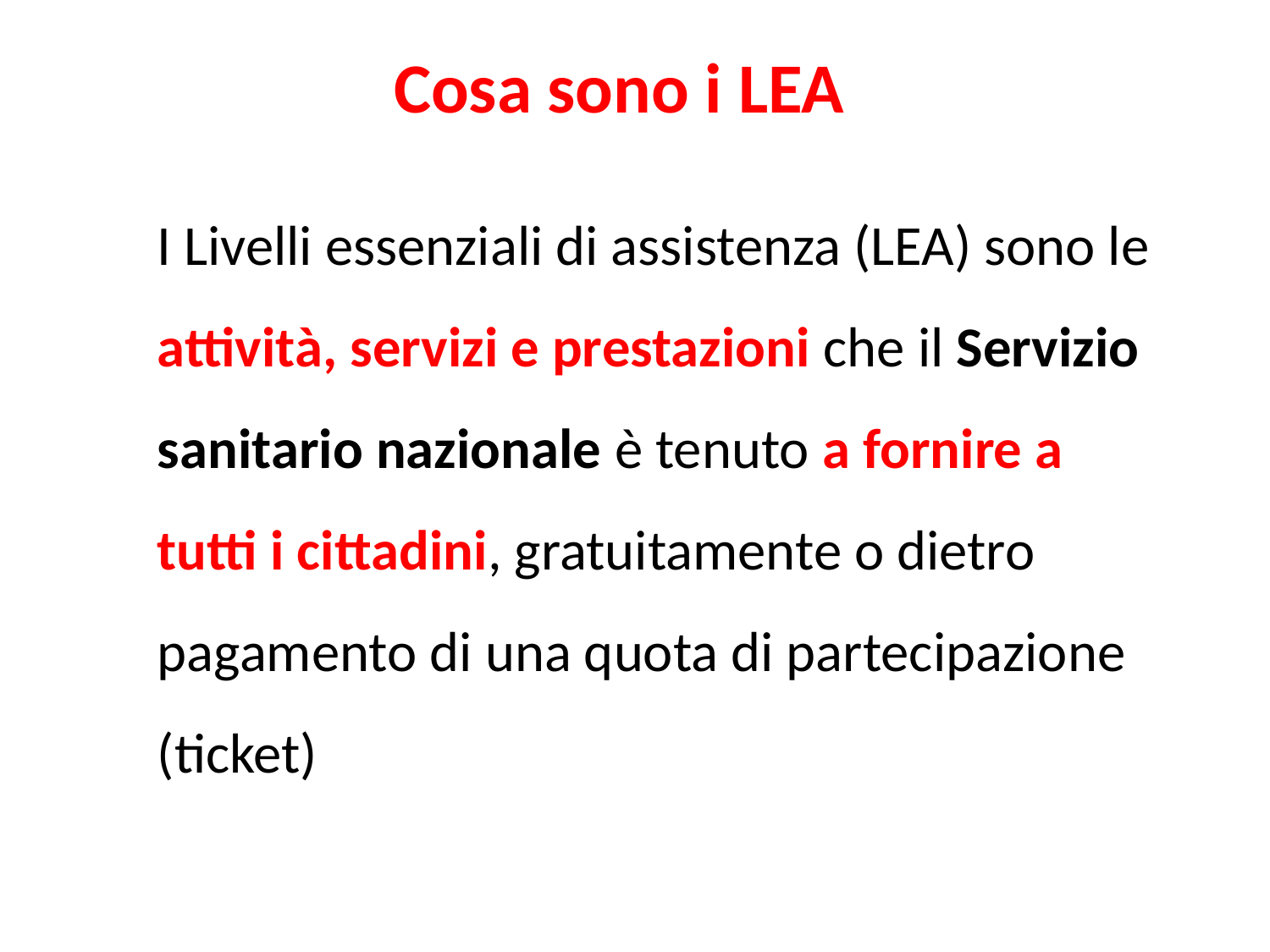

Cosa sono i LEA
I Livelli essenziali di assistenza (LEA) sono le attività, servizi e prestazioni che il Servizio sanitario nazionale è tenuto a fornire a tutti i cittadini, gratuitamente o dietro pagamento di una quota di partecipazione (ticket)